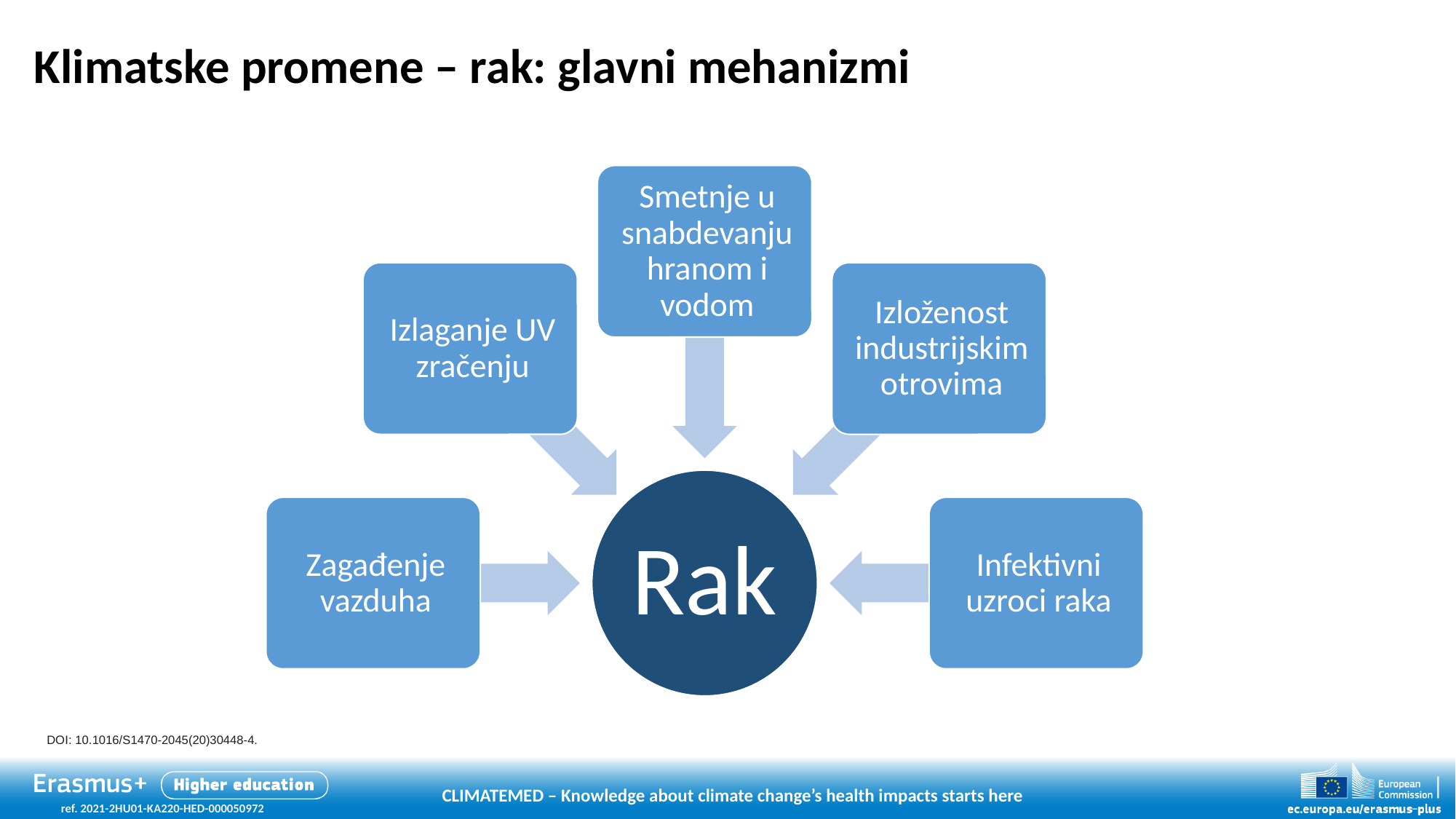

# Klimatske promene – rak: glavni mehanizmi
Rak
Zagađenje vazduha
Izlaganje UV zračenju
Smetnje u snabdevanju hranom i vodom
Izloženost industrijskim otrovima
Infektivni uzroci raka
DOI: 10.1016/S1470-2045(20)30448-4.